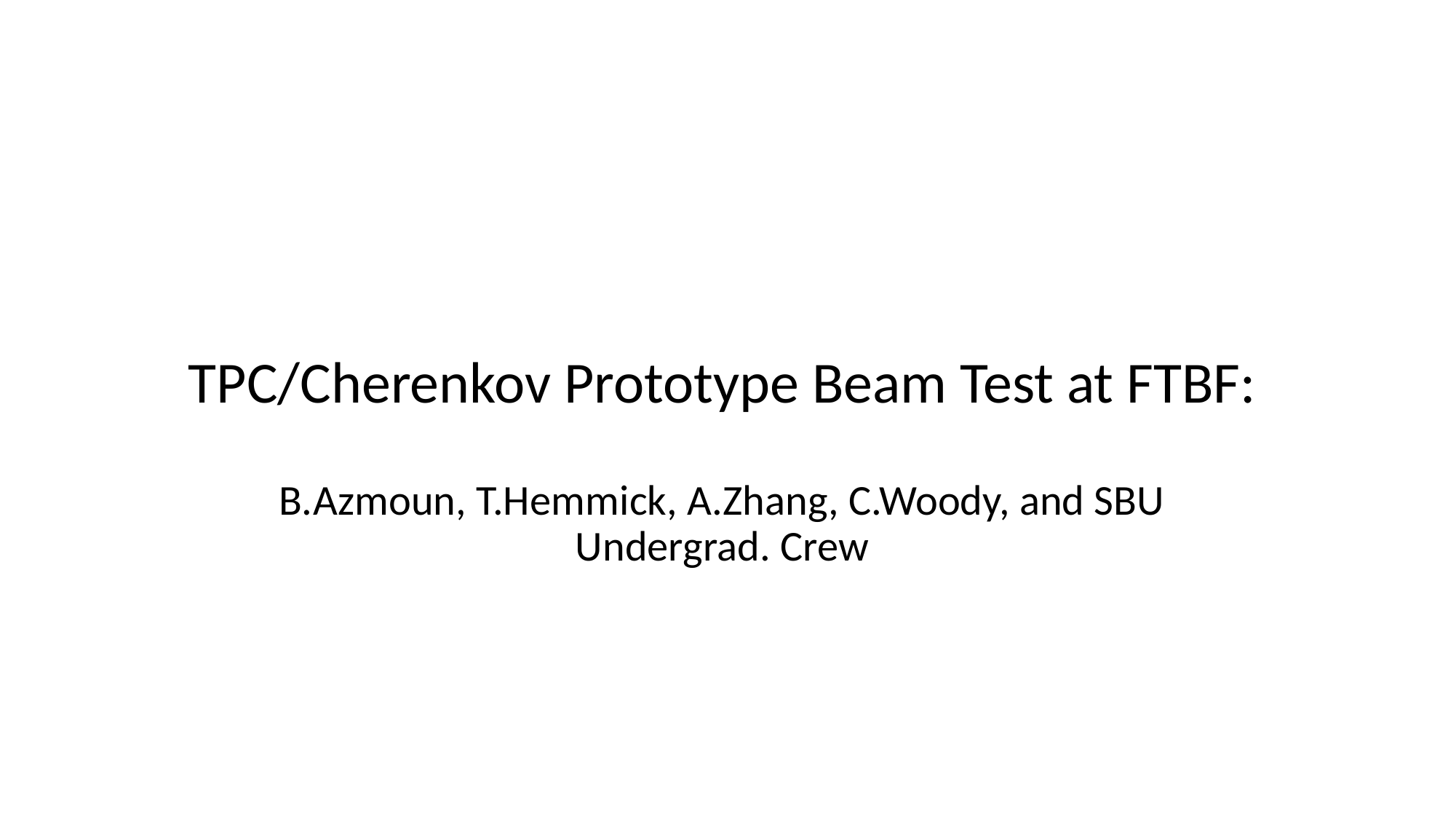

# TPC/Cherenkov Prototype Beam Test at FTBF: B.Azmoun, T.Hemmick, A.Zhang, C.Woody, and SBU Undergrad. Crew